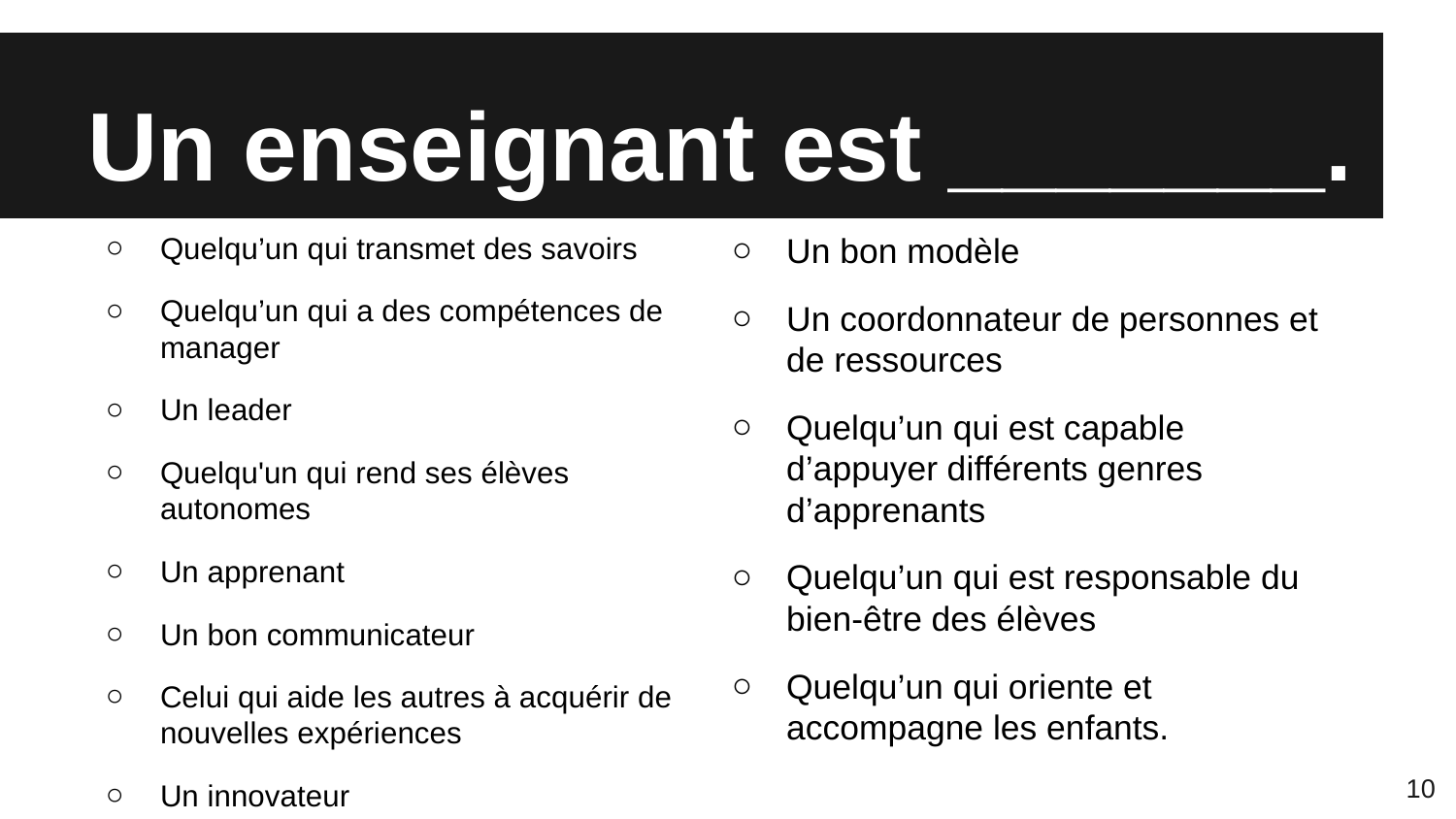

# Un enseignant est _______.
Quelqu’un qui transmet des savoirs
Quelqu’un qui a des compétences de manager
Un leader
Quelqu'un qui rend ses élèves autonomes
Un apprenant
Un bon communicateur
Celui qui aide les autres à acquérir de nouvelles expériences
Un innovateur

Un bon modèle
Un coordonnateur de personnes et de ressources
Quelqu’un qui est capable d’appuyer différents genres d’apprenants
Quelqu’un qui est responsable du bien-être des élèves
Quelqu’un qui oriente et accompagne les enfants.
10